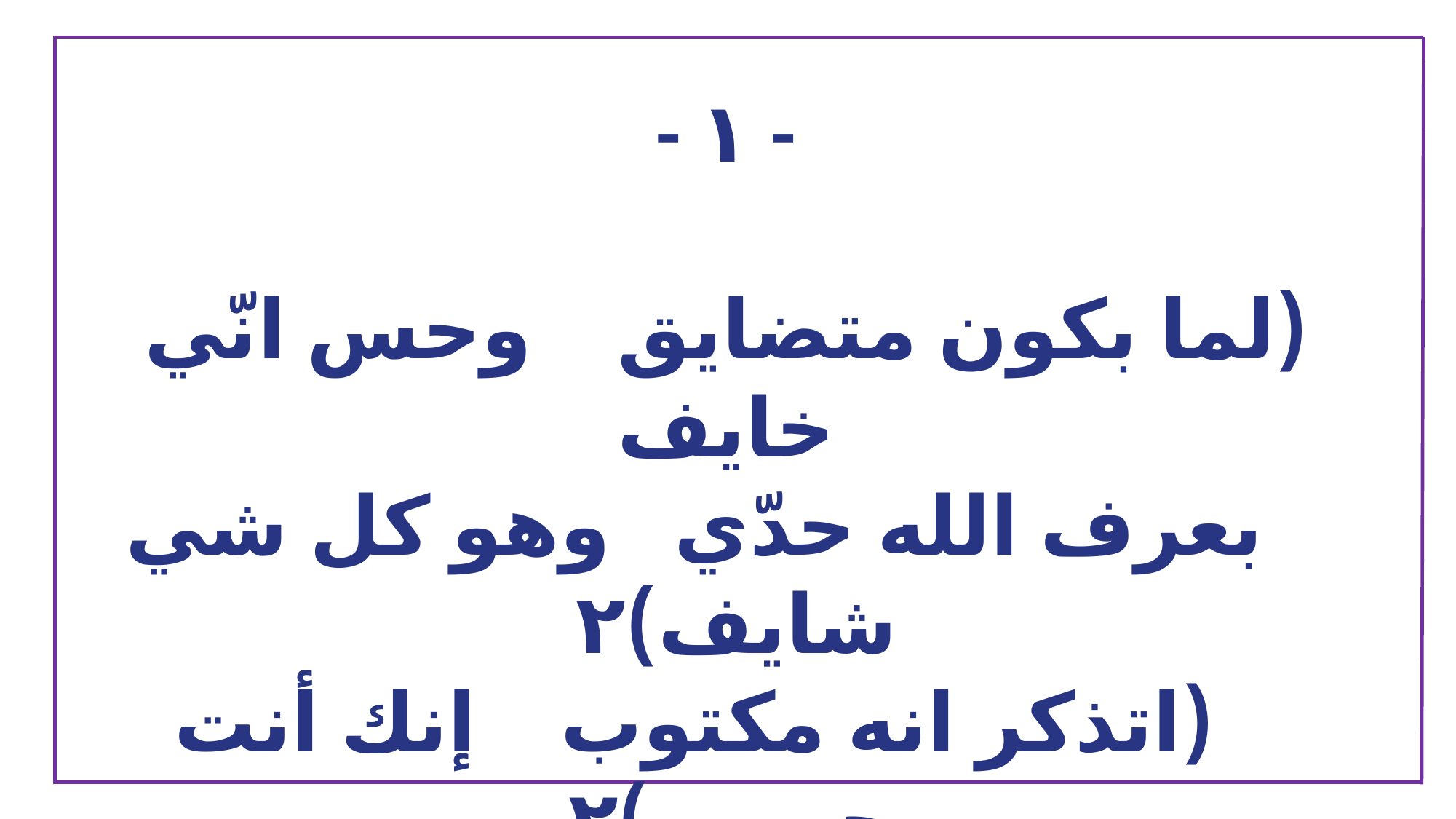

- ١ -

(لما بكون متضايق    وحس انّي خايف
   بعرف الله حدّي   وهو كل شي شايف)٢
   (اتذكر انه مكتوب    إنك أنت محبوب )٢
دايماً ضل متذكر       وقووووول